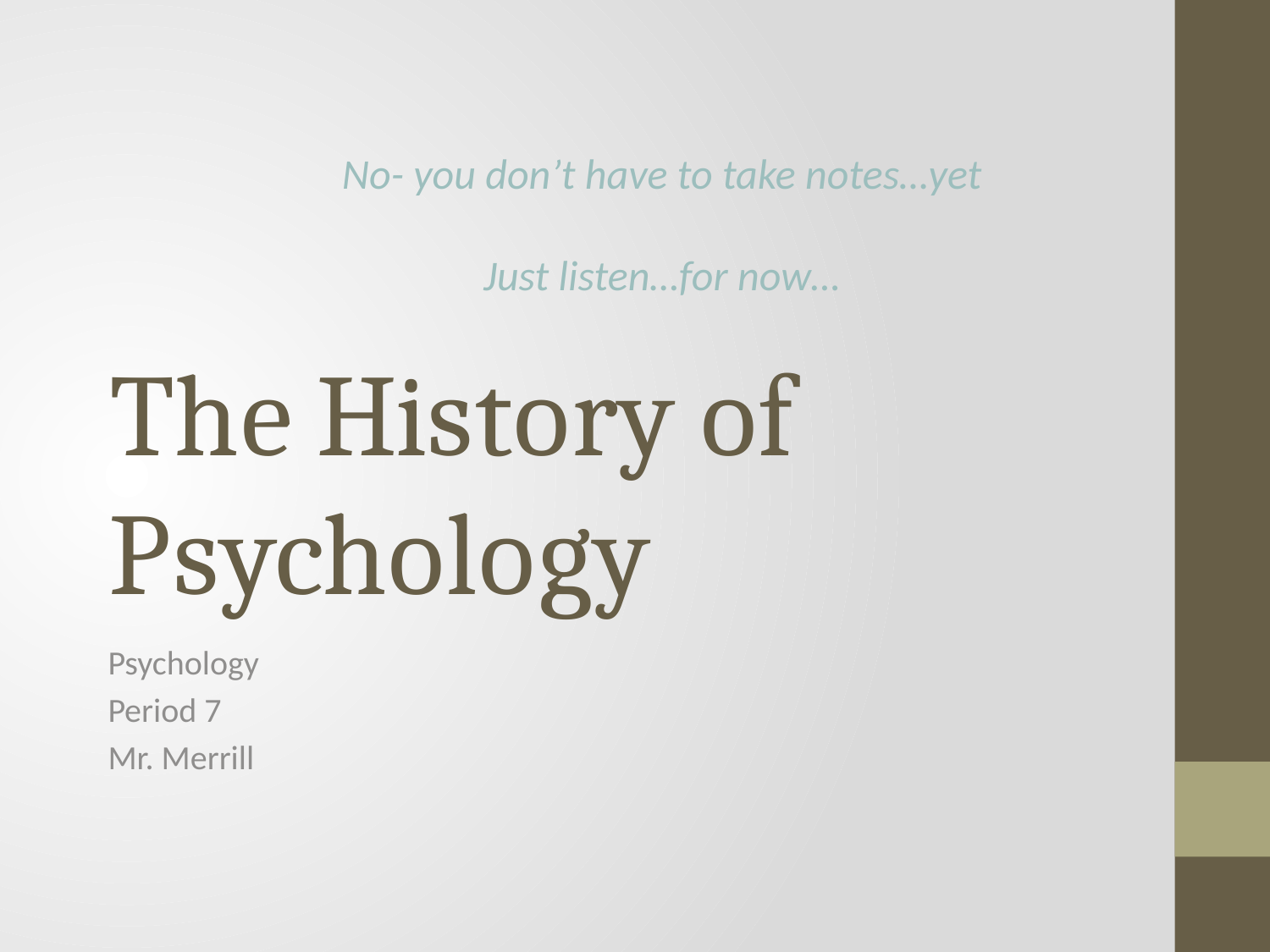

No- you don’t have to take notes…yet

Just listen…for now…
# The History of Psychology
Psychology
Period 7
Mr. Merrill